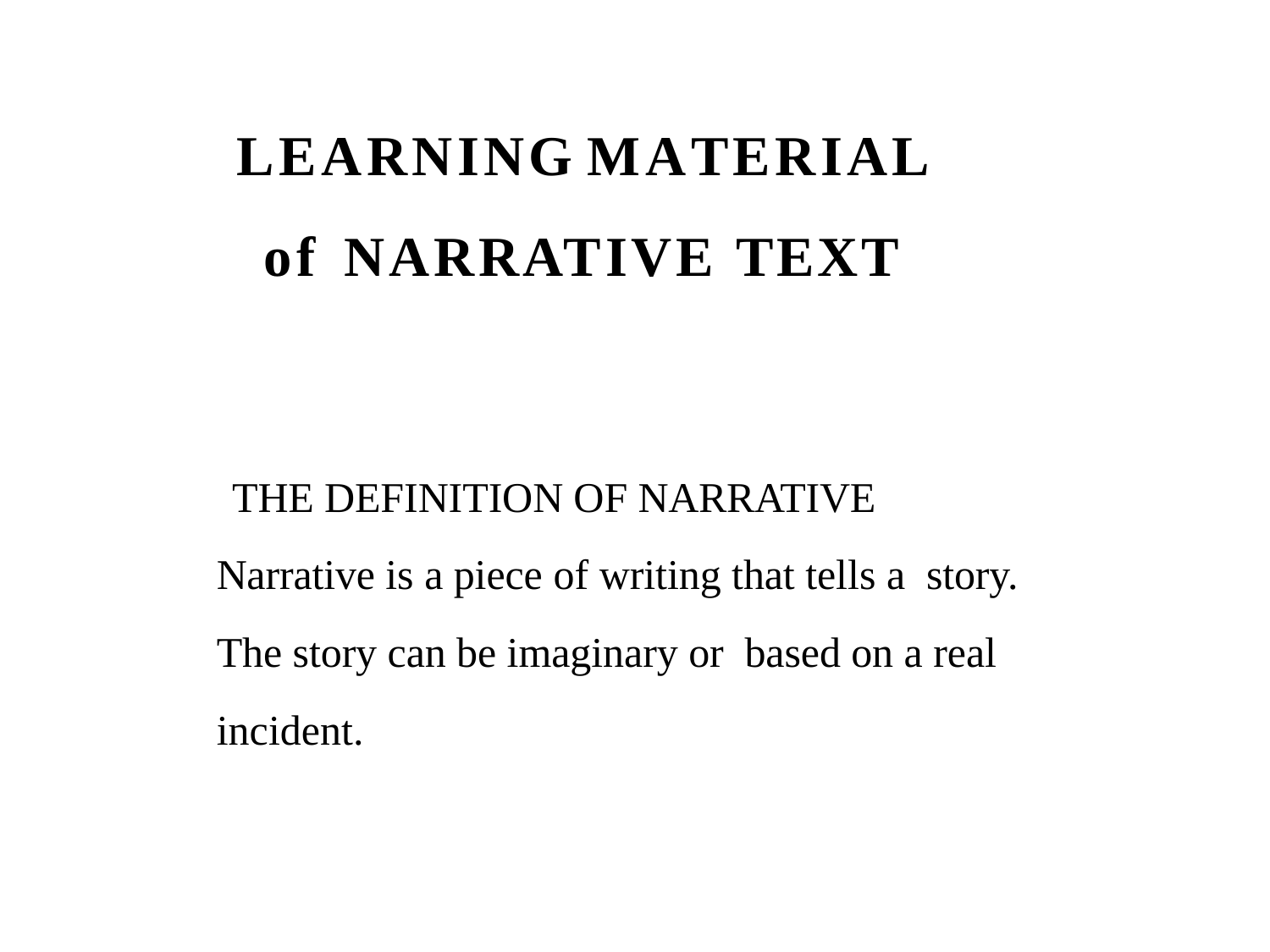

# LEARNING MATERIAL of  NARRATIVE TEXT
THE DEFINITION OF NARRATIVE
Narrative is a piece of writing that tells a  story. The story can be imaginary or  based on a real incident.